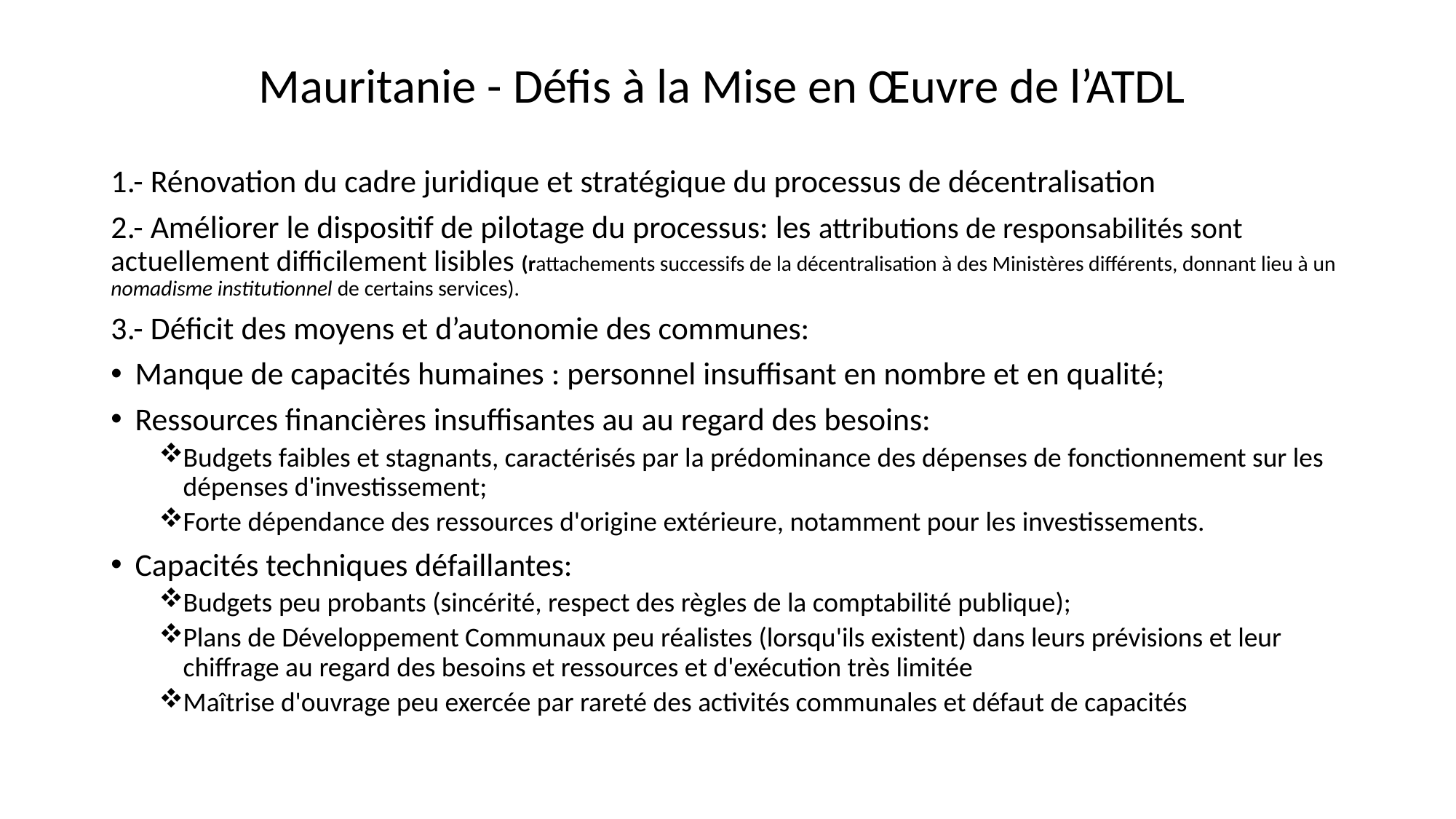

# Mauritanie - Défis à la Mise en Œuvre de l’ATDL
1.- Rénovation du cadre juridique et stratégique du processus de décentralisation
2.- Améliorer le dispositif de pilotage du processus: les attributions de responsabilités sont actuellement difficilement lisibles (rattachements successifs de la décentralisation à des Ministères différents, donnant lieu à un nomadisme institutionnel de certains services).
3.- Déficit des moyens et d’autonomie des communes:
Manque de capacités humaines : personnel insuffisant en nombre et en qualité;
Ressources financières insuffisantes au au regard des besoins:
Budgets faibles et stagnants, caractérisés par la prédominance des dépenses de fonctionnement sur les dépenses d'investissement;
Forte dépendance des ressources d'origine extérieure, notamment pour les investissements.
Capacités techniques défaillantes:
Budgets peu probants (sincérité, respect des règles de la comptabilité publique);
Plans de Développement Communaux peu réalistes (lorsqu'ils existent) dans leurs prévisions et leur chiffrage au regard des besoins et ressources et d'exécution très limitée
Maîtrise d'ouvrage peu exercée par rareté des activités communales et défaut de capacités